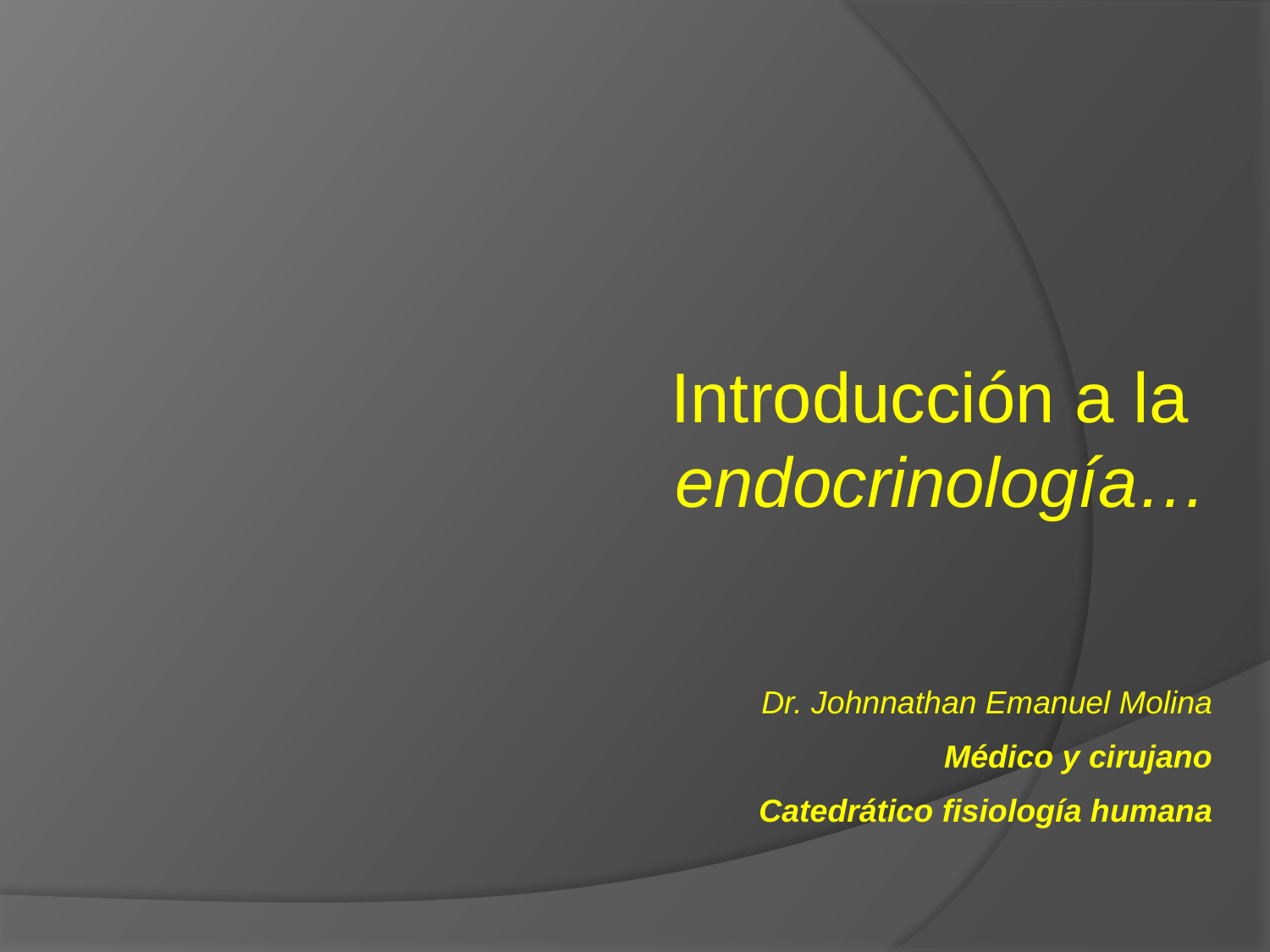

# Introducción a la  endocrinología…
   Dr. Johnnathan Emanuel Molina
Médico y cirujano
Catedrático fisiología humana